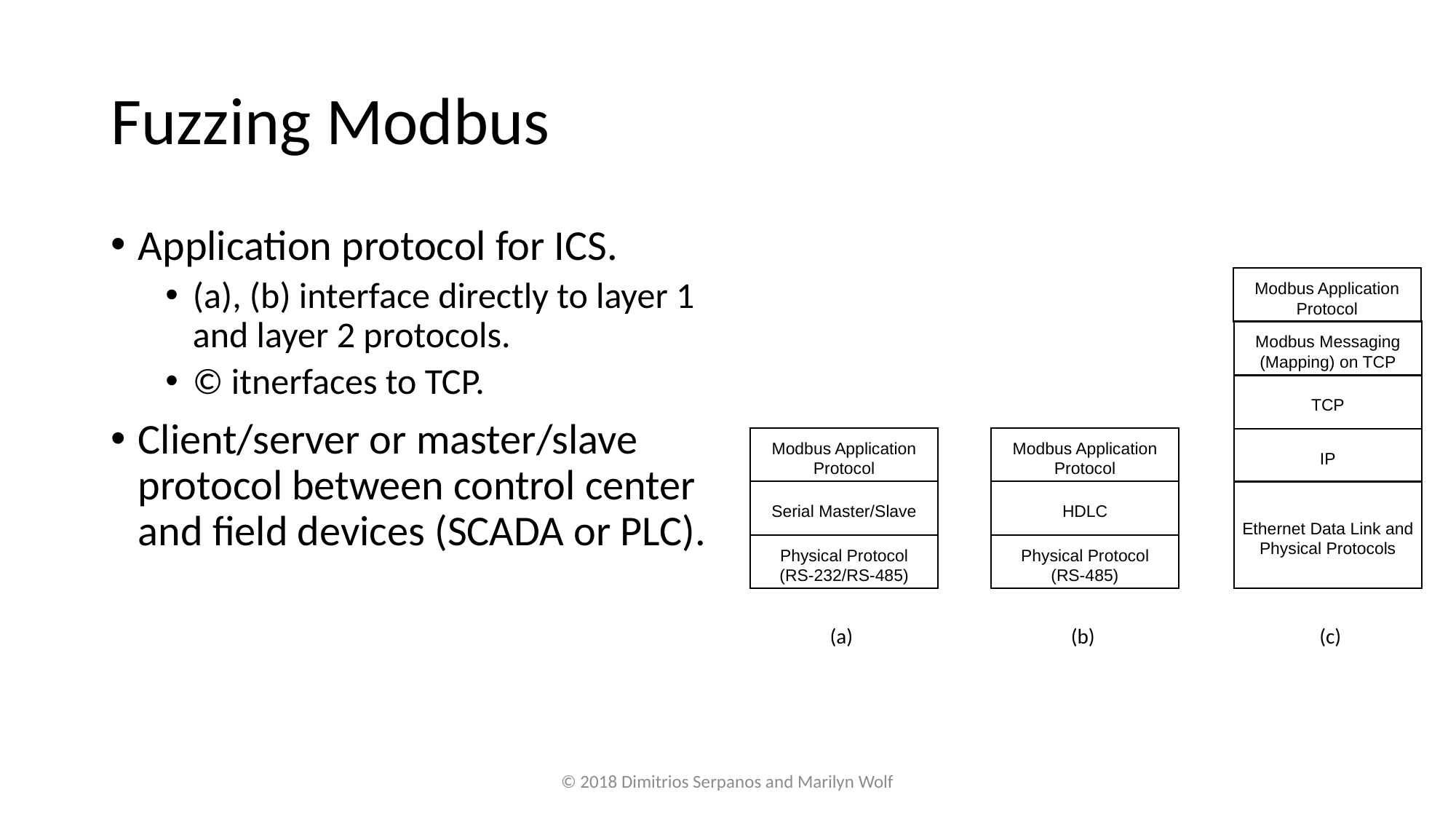

# Fuzzing Modbus
Application protocol for ICS.
(a), (b) interface directly to layer 1 and layer 2 protocols.
© itnerfaces to TCP.
Client/server or master/slave protocol between control center and field devices (SCADA or PLC).

Modbus Application
Protocol

Modbus Messaging
(Mapping) on TCP

TCP

Modbus Application
Protocol
Modbus Application
Protocol
IP

Serial Master/Slave
HDLC
Ethernet Data Link and
Physical Protocols

Physical Protocol
(RS-232/RS-485)
Physical Protocol
(RS-485)
(a)
(b)
(c)
© 2018 Dimitrios Serpanos and Marilyn Wolf